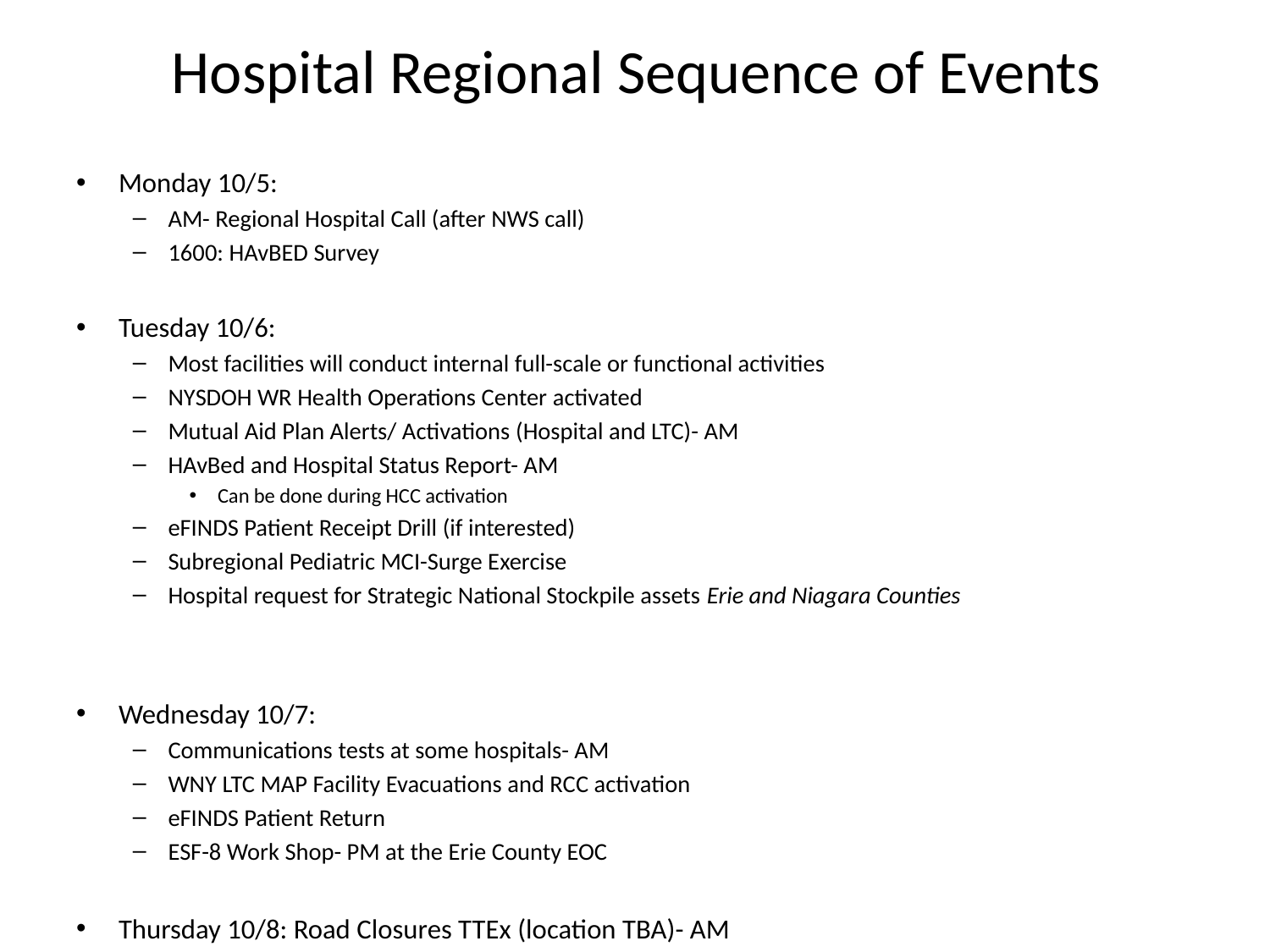

# Hospital Regional Sequence of Events
Monday 10/5:
AM- Regional Hospital Call (after NWS call)
1600: HAvBED Survey

Tuesday 10/6:
Most facilities will conduct internal full-scale or functional activities
NYSDOH WR Health Operations Center activated
Mutual Aid Plan Alerts/ Activations (Hospital and LTC)- AM
HAvBed and Hospital Status Report- AM
Can be done during HCC activation
eFINDS Patient Receipt Drill (if interested)
Subregional Pediatric MCI-Surge Exercise
Hospital request for Strategic National Stockpile assets Erie and Niagara Counties

Wednesday 10/7:
Communications tests at some hospitals- AM
WNY LTC MAP Facility Evacuations and RCC activation
eFINDS Patient Return
ESF-8 Work Shop- PM at the Erie County EOC

Thursday 10/8: Road Closures TTEx (location TBA)- AM